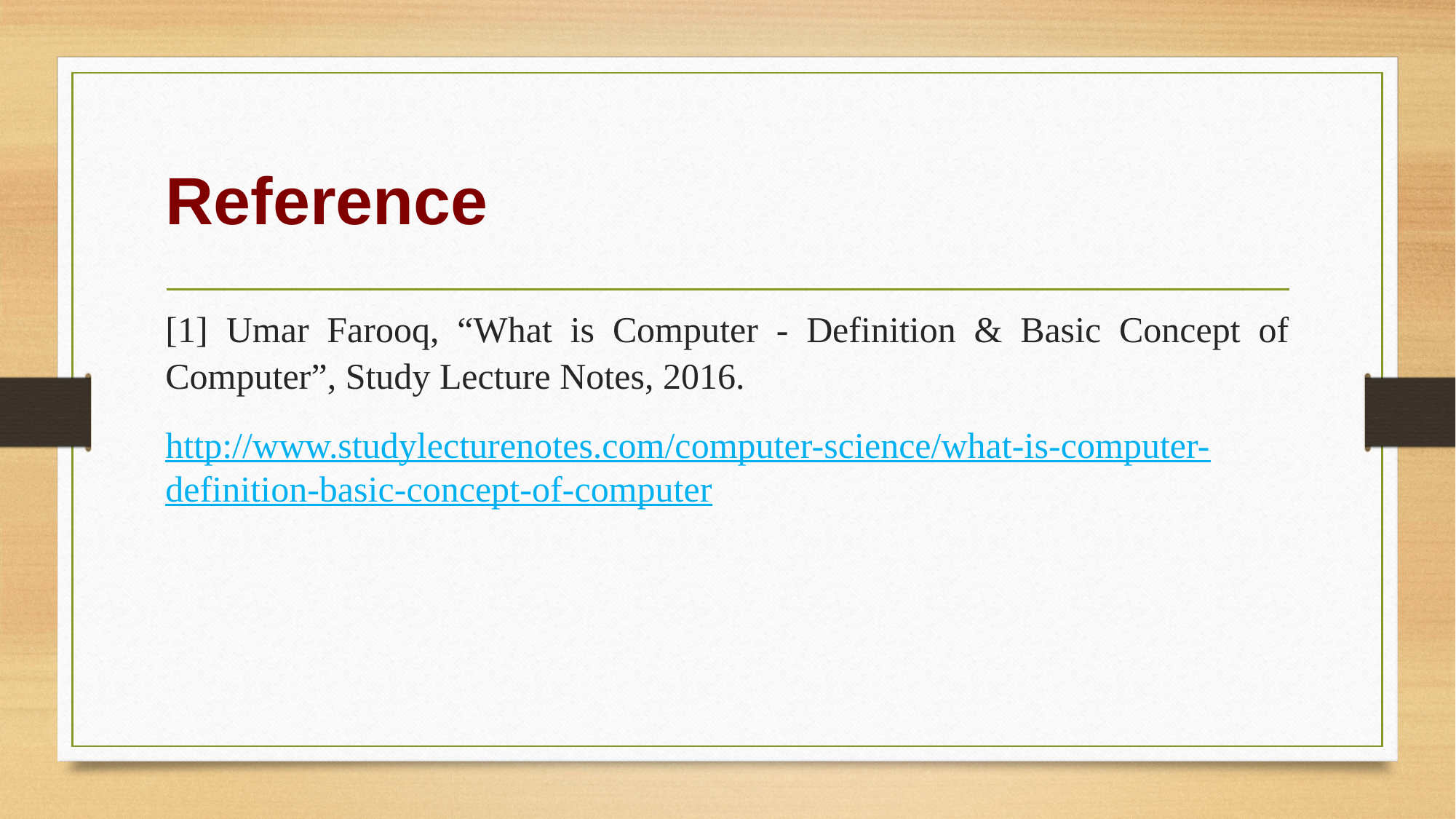

# Reference
[1] Umar Farooq, “What is Computer - Definition & Basic Concept of Computer”, Study Lecture Notes, 2016.
http://www.studylecturenotes.com/computer-science/what-is-computer-definition-basic-concept-of-computer